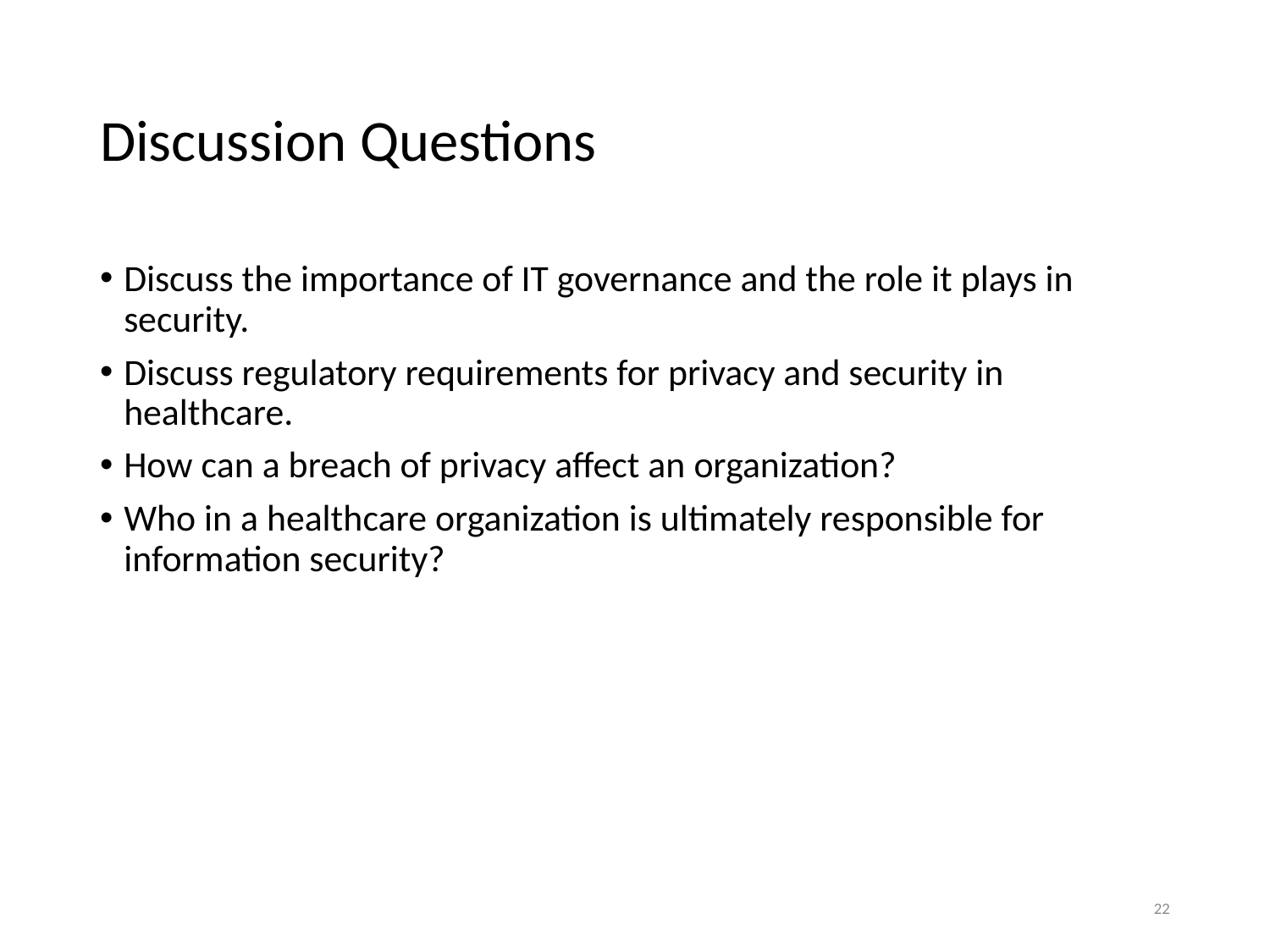

# Discussion Questions
Discuss the importance of IT governance and the role it plays in security.
Discuss regulatory requirements for privacy and security in healthcare.
How can a breach of privacy affect an organization?
Who in a healthcare organization is ultimately responsible for information security?
22